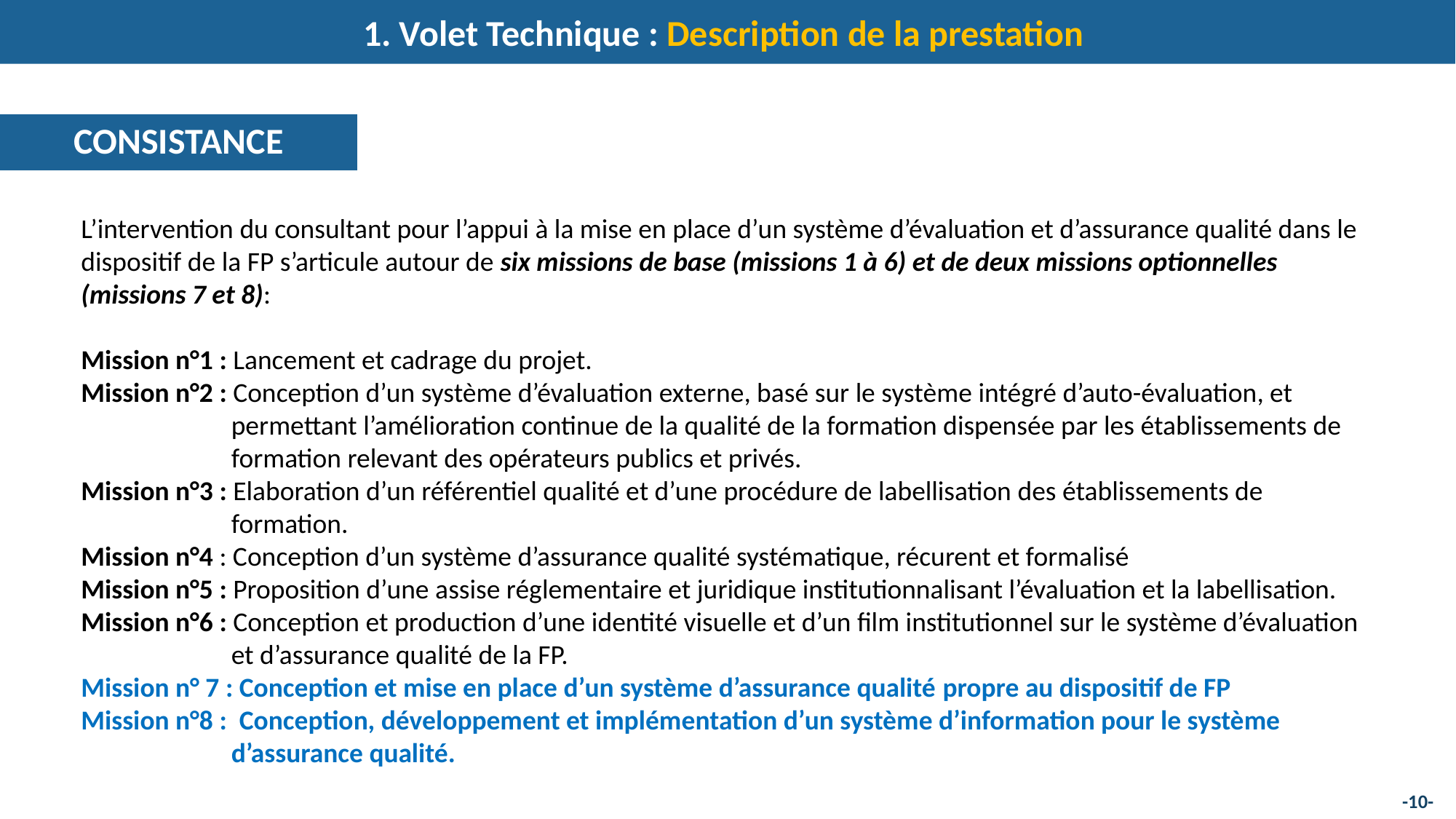

1. Volet Technique : Description de la prestation
CONSISTANCE
L’intervention du consultant pour l’appui à la mise en place d’un système d’évaluation et d’assurance qualité dans le dispositif de la FP s’articule autour de six missions de base (missions 1 à 6) et de deux missions optionnelles (missions 7 et 8):

Mission n°1 : Lancement et cadrage du projet.
Mission n°2 : Conception d’un système d’évaluation externe, basé sur le système intégré d’auto-évaluation, et permettant l’amélioration continue de la qualité de la formation dispensée par les établissements de formation relevant des opérateurs publics et privés.
Mission n°3 : Elaboration d’un référentiel qualité et d’une procédure de labellisation des établissements de formation.
Mission n°4 : Conception d’un système d’assurance qualité systématique, récurent et formalisé
Mission n°5 : Proposition d’une assise réglementaire et juridique institutionnalisant l’évaluation et la labellisation.
Mission n°6 : Conception et production d’une identité visuelle et d’un film institutionnel sur le système d’évaluation et d’assurance qualité de la FP.
Mission n° 7 : Conception et mise en place d’un système d’assurance qualité propre au dispositif de FP
Mission n°8 :  Conception, développement et implémentation d’un système d’information pour le système d’assurance qualité.
-10-